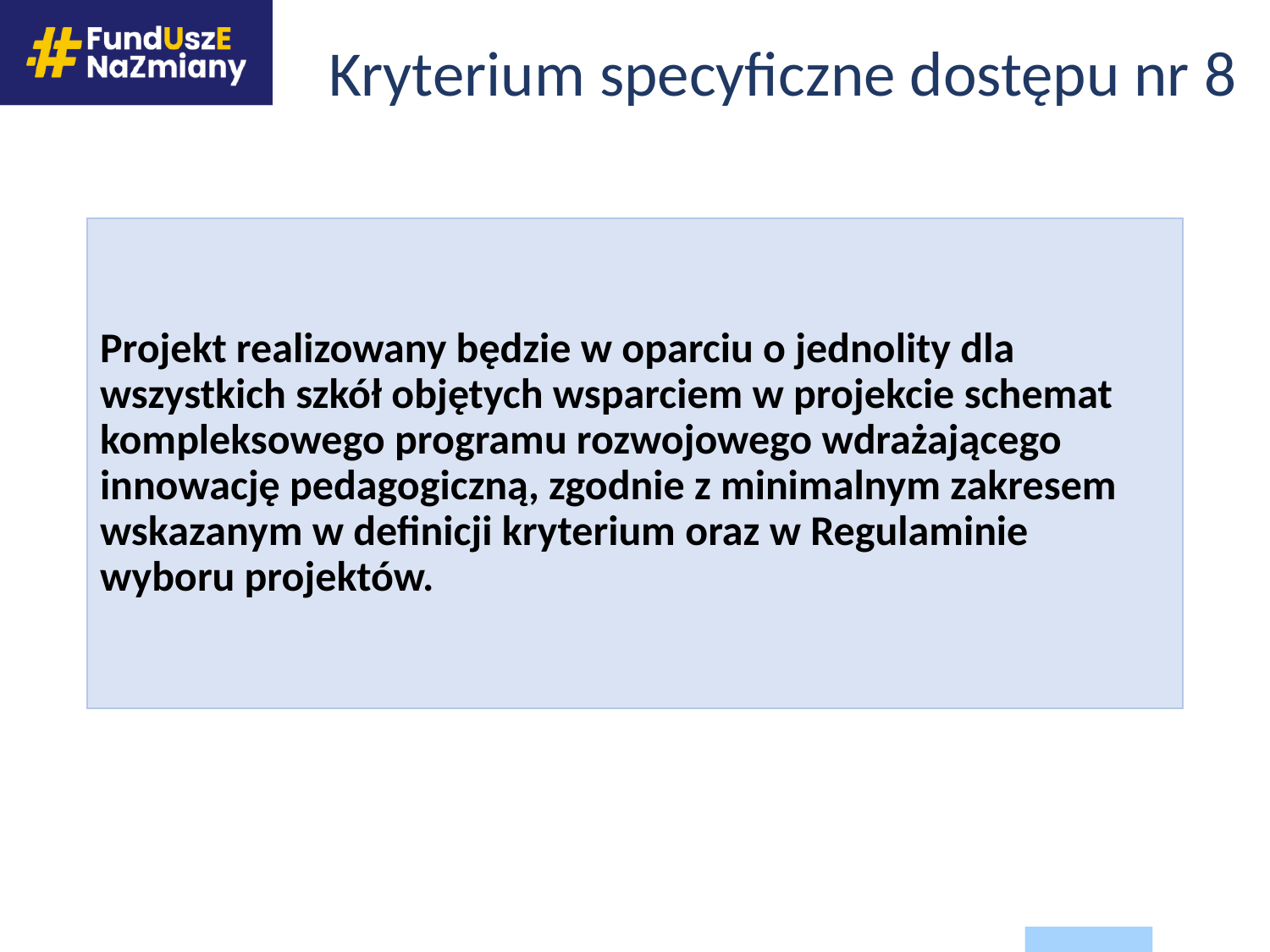

Kryterium specyficzne dostępu nr 8
Projekt realizowany będzie w oparciu o jednolity dla wszystkich szkół objętych wsparciem w projekcie schemat kompleksowego programu rozwojowego wdrażającego innowację pedagogiczną, zgodnie z minimalnym zakresem wskazanym w definicji kryterium oraz w Regulaminie wyboru projektów.